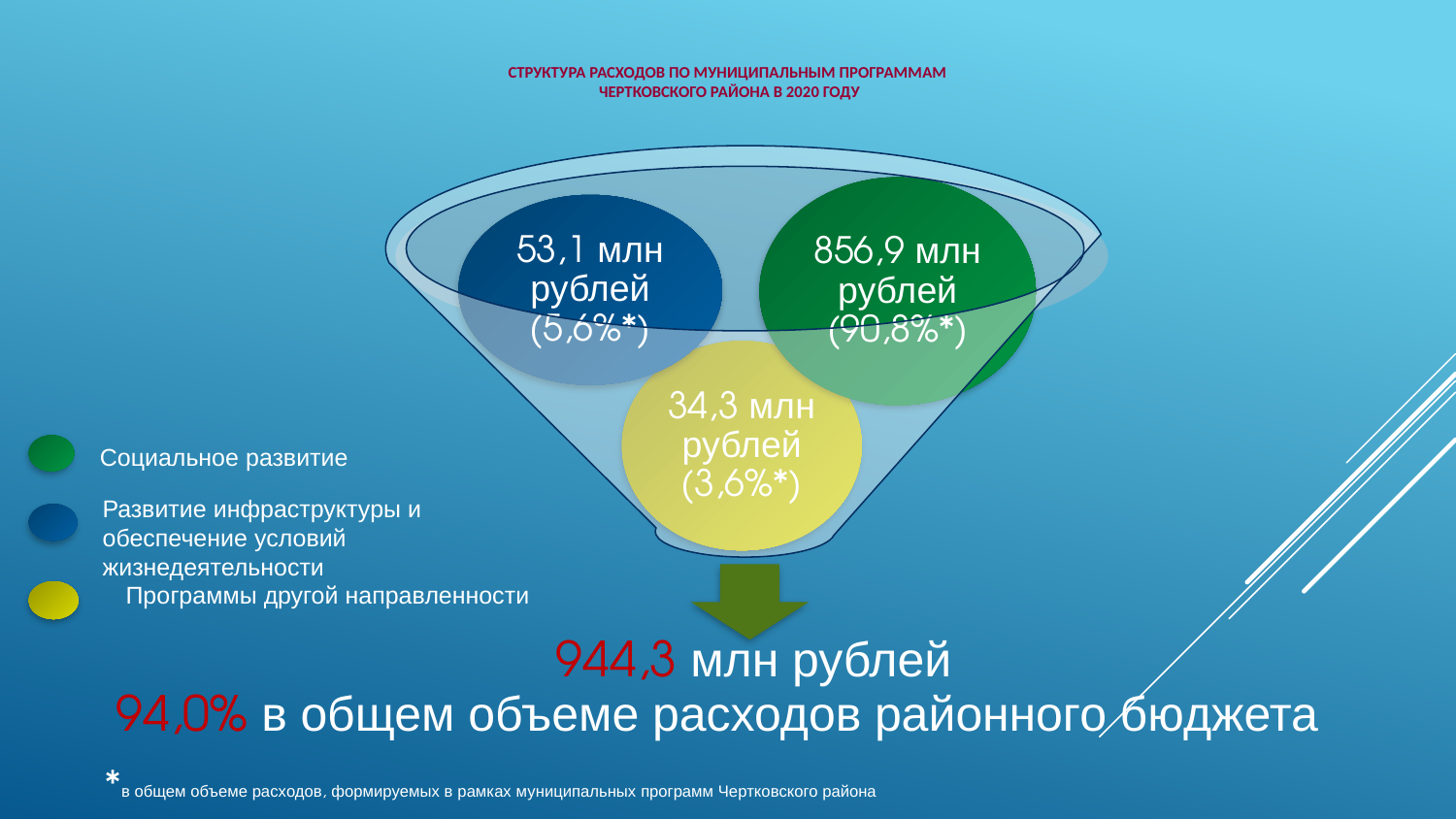

# Структура расходов по муниципальным программам чертковского района в 2020 году
944,3 млн рублей
34,3 млн рублей (3,6%*)
53,1 млн рублей (5,6%*)
856,9 млн рублей (90,8%*)

Социальное развитие
Развитие инфраструктуры и
обеспечение условий
жизнедеятельности

Программы другой направленности

94,0% в общем объеме расходов районного бюджета
*в общем объеме расходов, формируемых в рамках муниципальных программ Чертковского района